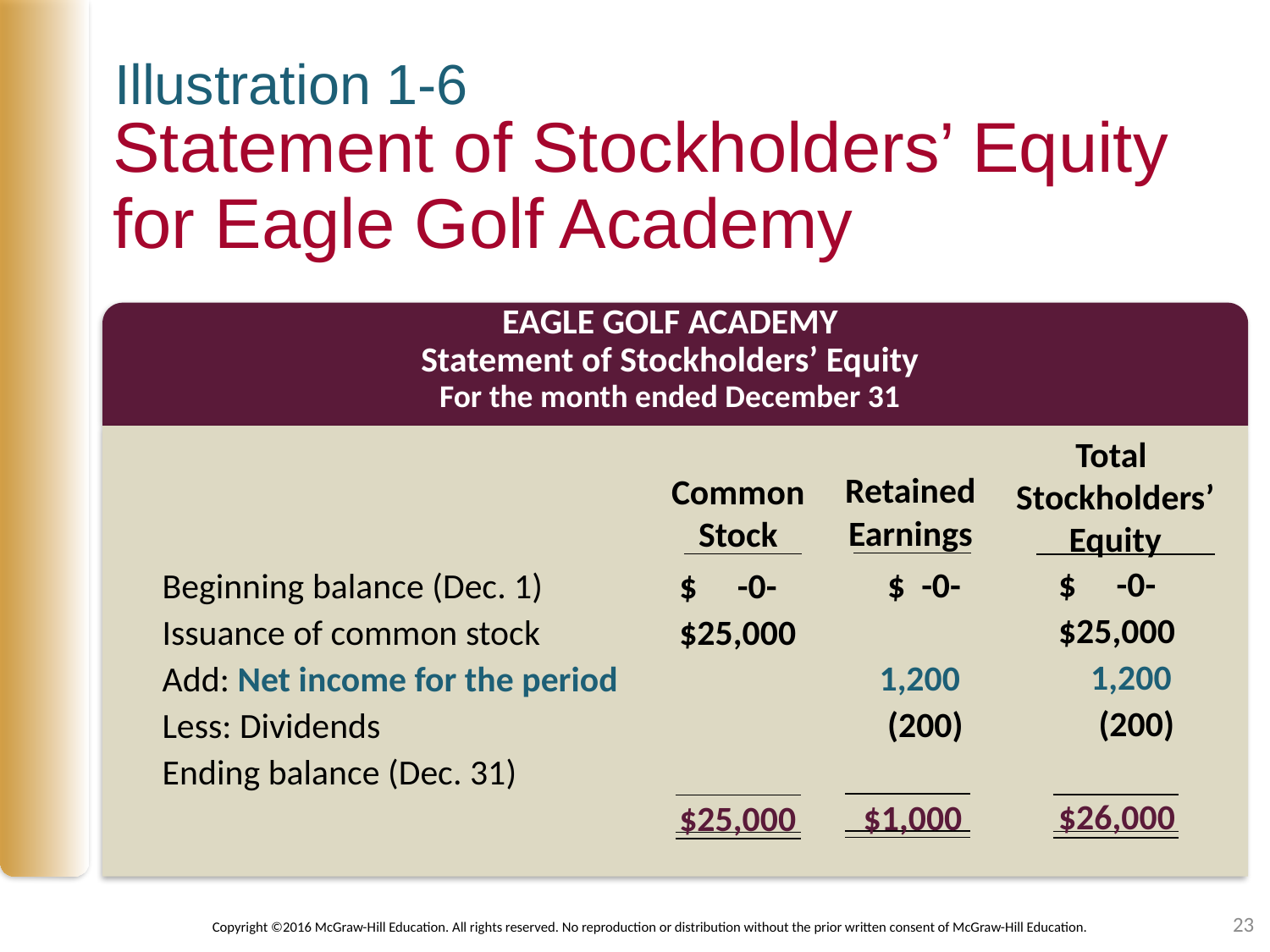

Illustration 1-6
# Statement of Stockholders’ Equity for Eagle Golf Academy
EAGLE GOLF ACADEMY
Statement of Stockholders’ Equity
For the month ended December 31

Total
Stockholders’
Equity

Retained
Earnings

Common
Stock

$     -0-
$25,000
    1,200
     (200)

$26,000

   $  -0-

  1,200
   (200)
   $1,000

Beginning balance (Dec. 1)
Issuance of common stock
Add: Net income for the period
Less: Dividends
Ending balance (Dec. 31)

$     -0-
$25,000

$25,000
23
Copyright ©2016 McGraw-Hill Education. All rights reserved. No reproduction or distribution without the prior written consent of McGraw-Hill Education.